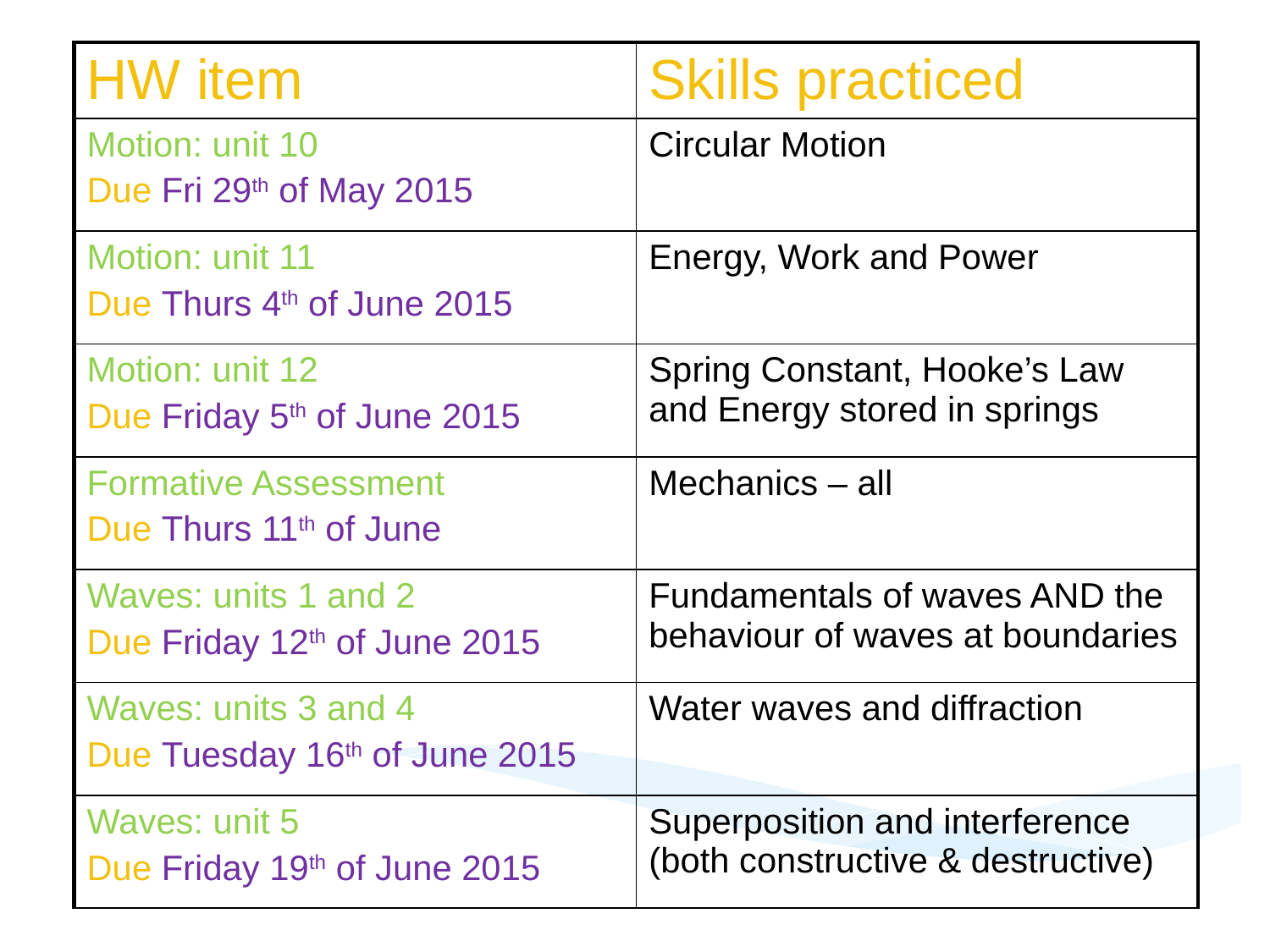

| HW item | Skills practiced |
| --- | --- |
| Motion: unit 10 Due Fri 29th of May 2015 | Circular Motion |
| Motion: unit 11 Due Thurs 4th of June 2015 | Energy, Work and Power |
| Motion: unit 12 Due Friday 5th of June 2015 | Spring Constant, Hooke’s Law and Energy stored in springs |
| Formative Assessment Due Thurs 11th of June | Mechanics – all |
| Waves: units 1 and 2 Due Friday 12th of June 2015 | Fundamentals of waves AND the behaviour of waves at boundaries |
| Waves: units 3 and 4 Due Tuesday 16th of June 2015 | Water waves and diffraction |
| Waves: unit 5 Due Friday 19th of June 2015 | Superposition and interference (both constructive & destructive) |